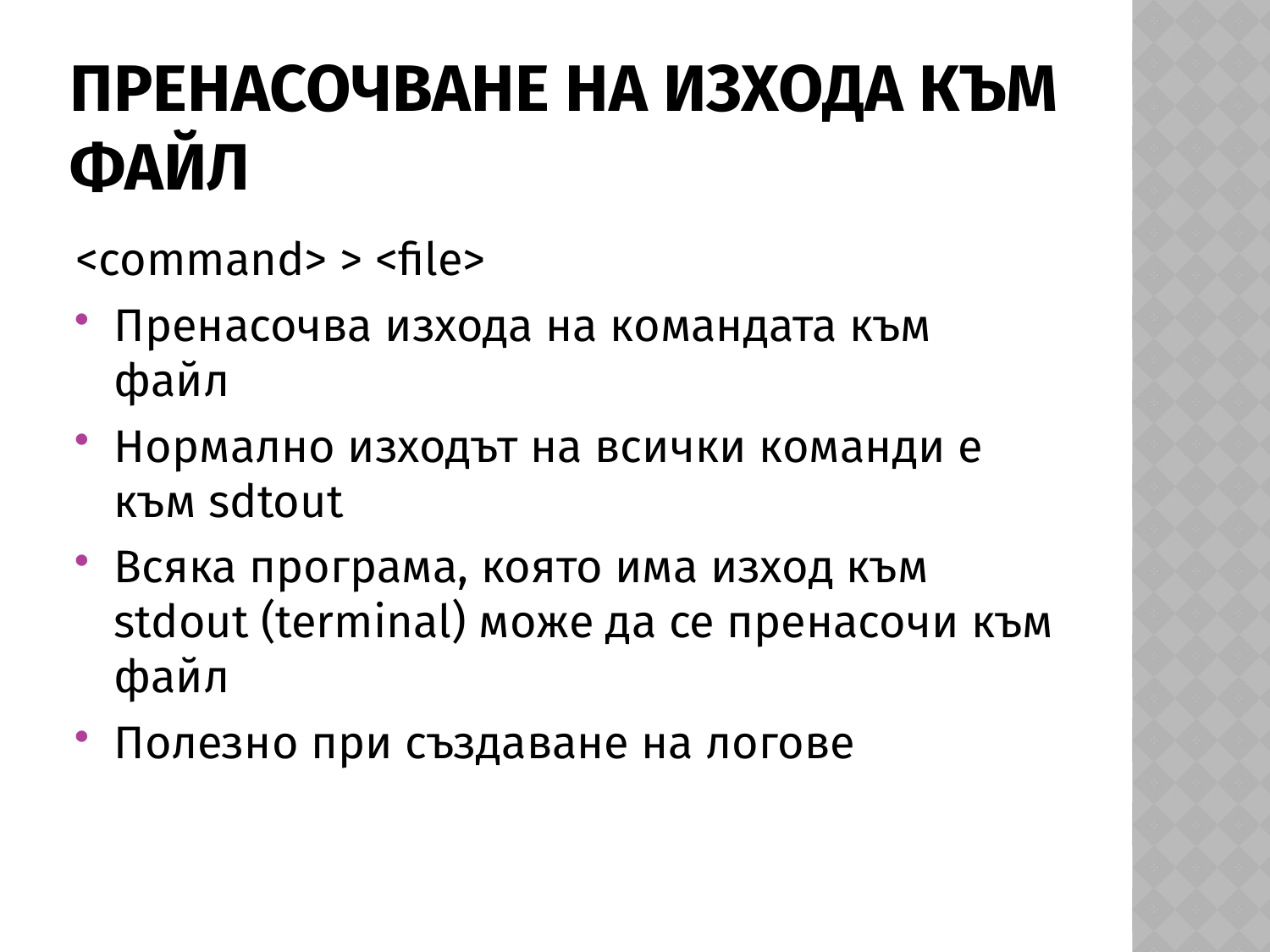

# Пренасочване на изхода към файл
<command> > <file>
Пренасочва изхода на командата към файл
Нормално изходът на всички команди е към sdtout
Всяка програма, която има изход към stdout (terminal) може да се пренасочи към файл
Полезно при създаване на логове